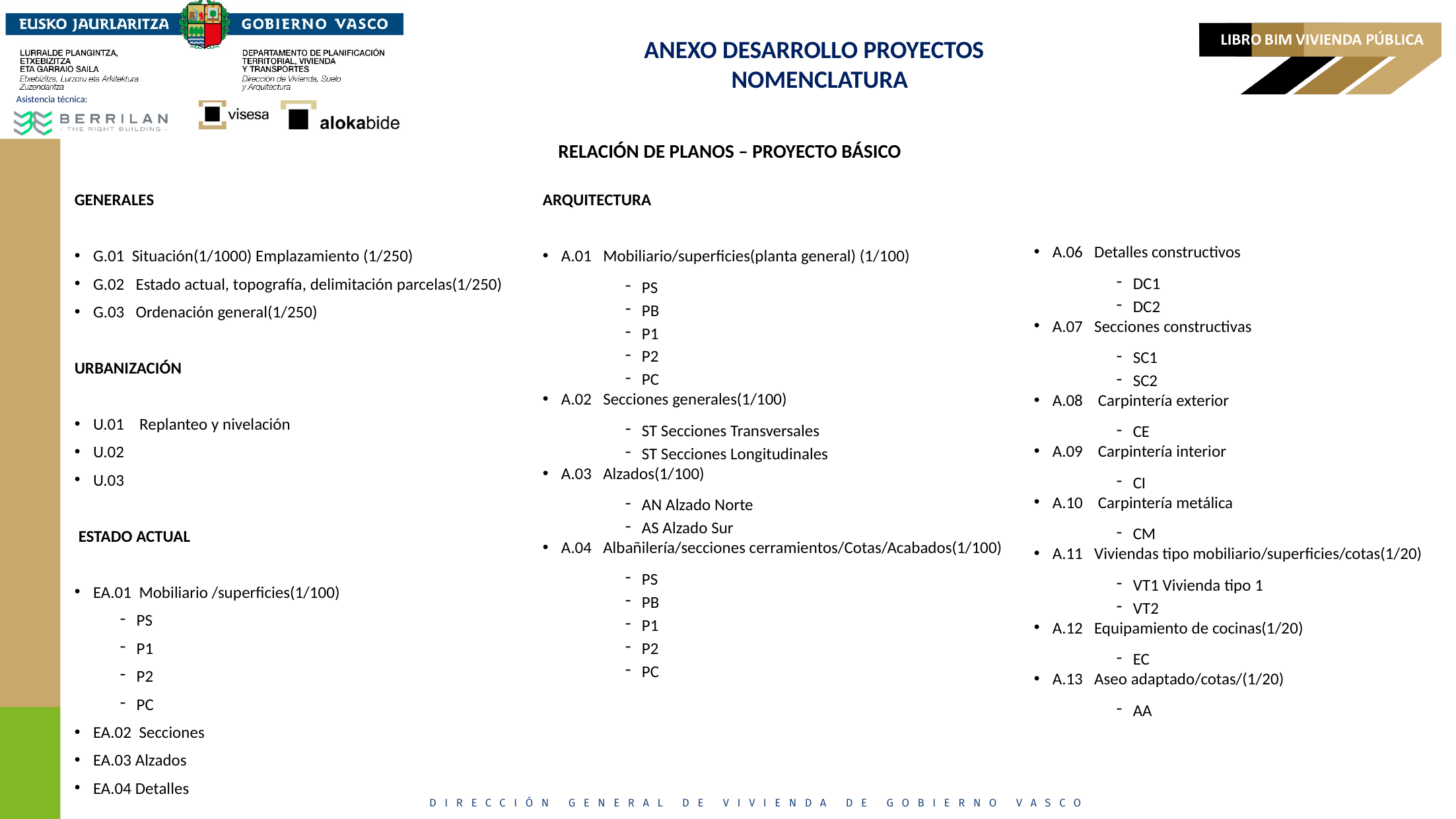

# ANEXO DESARROLLO PROYECTOS NOMENCLATURA
RELACIÓN DE PLANOS – PROYECTO BÁSICO
GENERALES

G.01  Situación(1/1000) Emplazamiento (1/250)
G.02   Estado actual, topografía, delimitación parcelas(1/250)
G.03   Ordenación general(1/250)

URBANIZACIÓN

U.01    Replanteo y nivelación
U.02
U.03

 ESTADO ACTUAL

EA.01  Mobiliario /superficies(1/100)
PS
P1
P2
PC
EA.02  Secciones
EA.03 Alzados
EA.04 Detalles

ARQUITECTURA

A.01   Mobiliario/superficies(planta general) (1/100)
PS
PB
P1
P2
PC
A.02   Secciones generales(1/100)
ST Secciones Transversales
ST Secciones Longitudinales
A.03   Alzados(1/100)
AN Alzado Norte
AS Alzado Sur
A.04   Albañilería/secciones cerramientos/Cotas/Acabados(1/100)
PS
PB
P1
P2
PC

A.06   Detalles constructivos
DC1
DC2
A.07   Secciones constructivas
SC1
SC2
A.08    Carpintería exterior
CE
A.09    Carpintería interior
CI
A.10    Carpintería metálica
CM
A.11   Viviendas tipo mobiliario/superficies/cotas(1/20)
VT1 Vivienda tipo 1
VT2
A.12   Equipamiento de cocinas(1/20)
EC
A.13   Aseo adaptado/cotas/(1/20)
AA